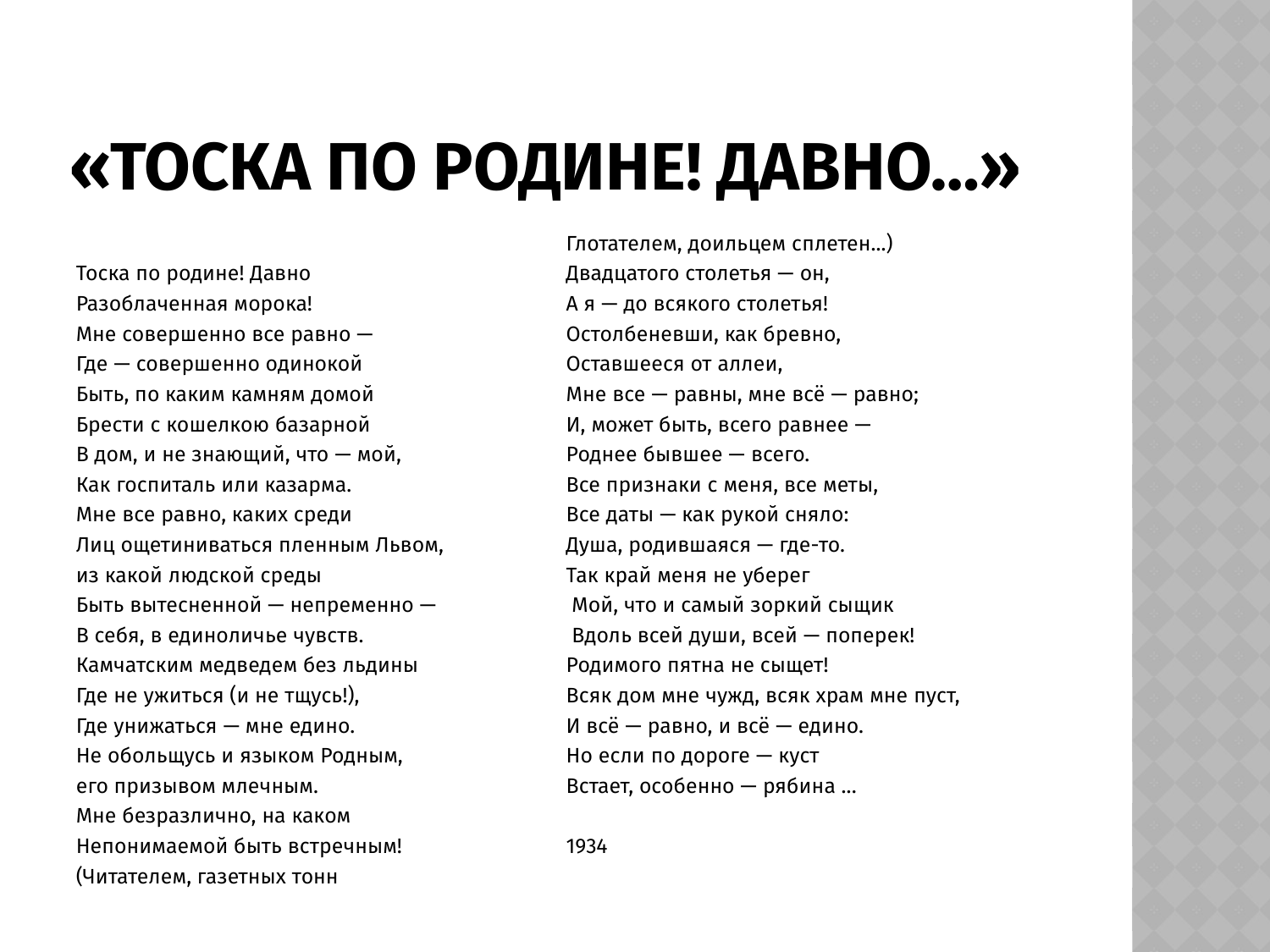

# «Тоска по Родине! Давно…»

Тоска по родине! Давно
Разоблаченная морока!
Мне совершенно все равно —
Где — совершенно одинокой
Быть, по каким камням домой
Брести с кошелкою базарной
В дом, и не знающий, что — мой,
Как госпиталь или казарма.
Мне все равно, каких среди
Лиц ощетиниваться пленным Львом,
из какой людской среды
Быть вытесненной — непременно —
В себя, в единоличье чувств.
Камчатским медведем без льдины
Где не ужиться (и не тщусь!),
Где унижаться — мне едино.
Не обольщусь и языком Родным,
его призывом млечным.
Мне безразлично, на каком
Непонимаемой быть встречным!
(Читателем, газетных тонн
Глотателем, доильцем сплетен...)
Двадцатого столетья — он,
А я — до всякого столетья!
Остолбеневши, как бревно,
Оставшееся от аллеи,
Мне все — равны, мне всё — равно;
И, может быть, всего равнее —
Роднее бывшее — всего.
Все признаки с меня, все меты,
Все даты — как рукой сняло:
Душа, родившаяся — где-то.
Так край меня не уберег
 Мой, что и самый зоркий сыщик
 Вдоль всей души, всей — поперек!
Родимого пятна не сыщет!
Всяк дом мне чужд, всяк храм мне пуст,
И всё — равно, и всё — едино.
Но если по дороге — куст
Встает, особенно — рябина ...

1934